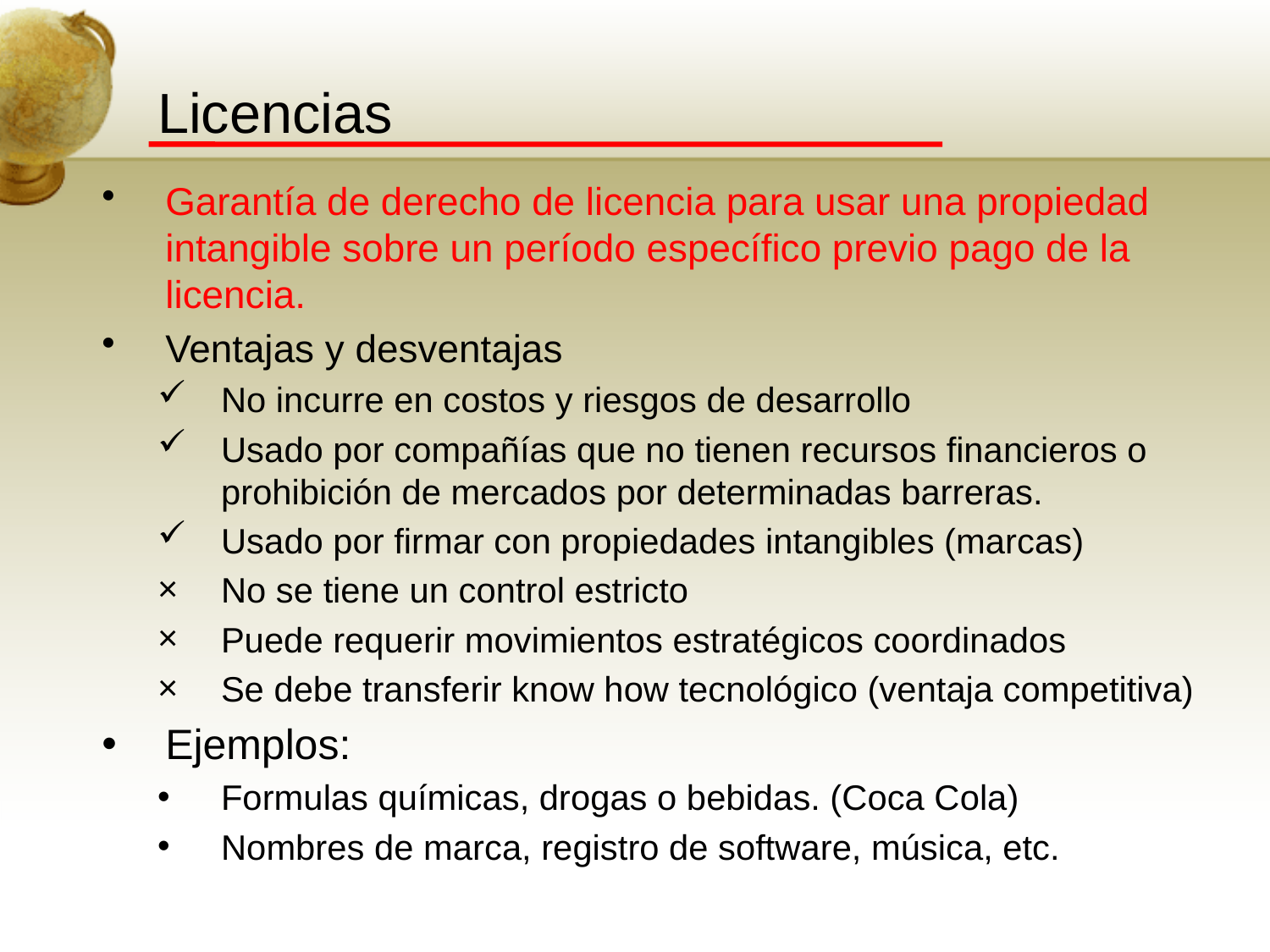

# Licencias

Garantía de derecho de licencia para usar una propiedad intangible sobre un período específico previo pago de la licencia.
Ventajas y desventajas
No incurre en costos y riesgos de desarrollo
Usado por compañías que no tienen recursos financieros o prohibición de mercados por determinadas barreras.
Usado por firmar con propiedades intangibles (marcas)
No se tiene un control estricto
Puede requerir movimientos estratégicos coordinados
Se debe transferir know how tecnológico (ventaja competitiva)
Ejemplos:
Formulas químicas, drogas o bebidas. (Coca Cola)
Nombres de marca, registro de software, música, etc.